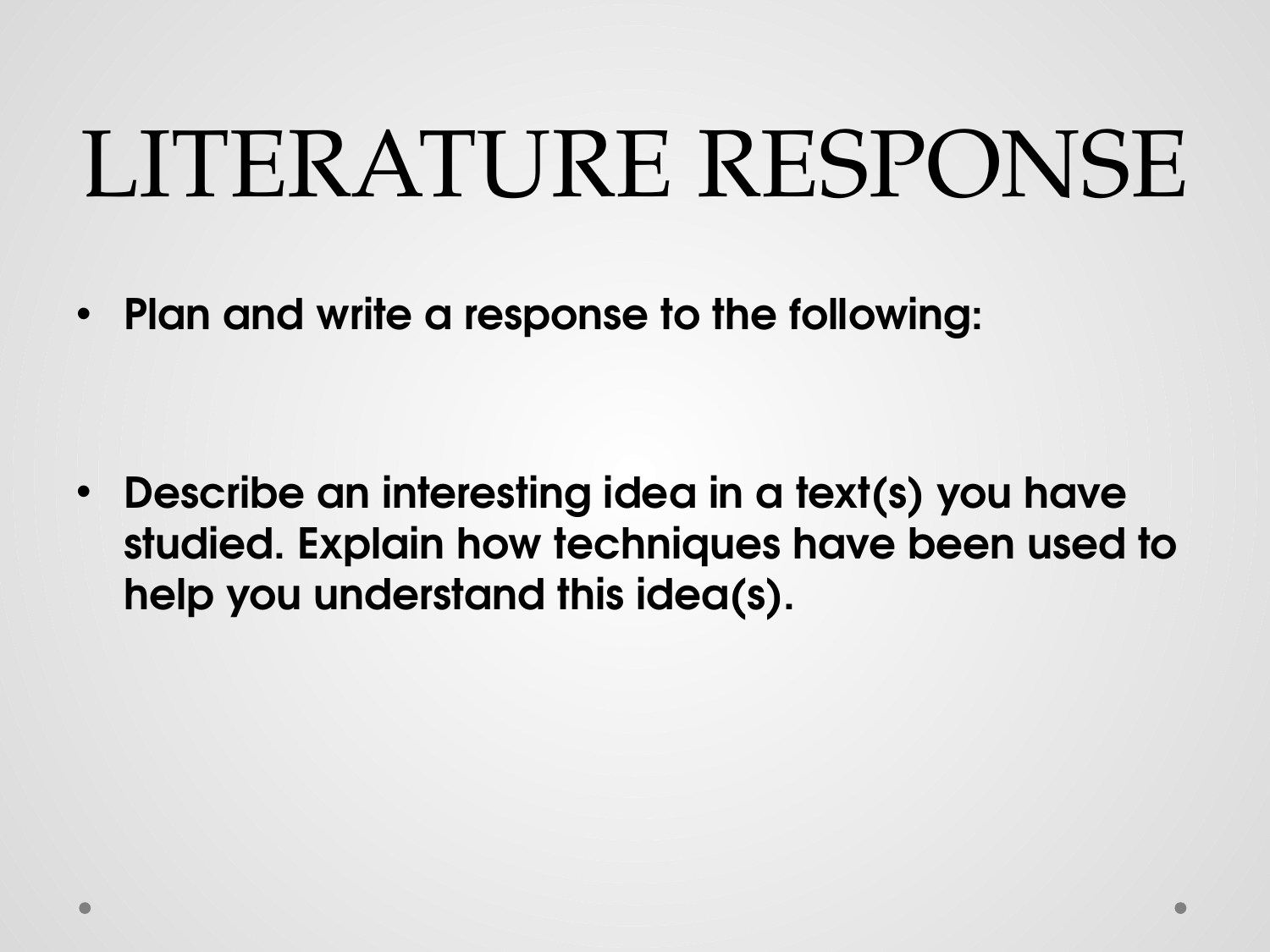

# LITERATURE RESPONSE

Plan and write a response to the following:

Describe an interesting idea in a text(s) you have studied. Explain how techniques have been used to  help you understand this idea(s).